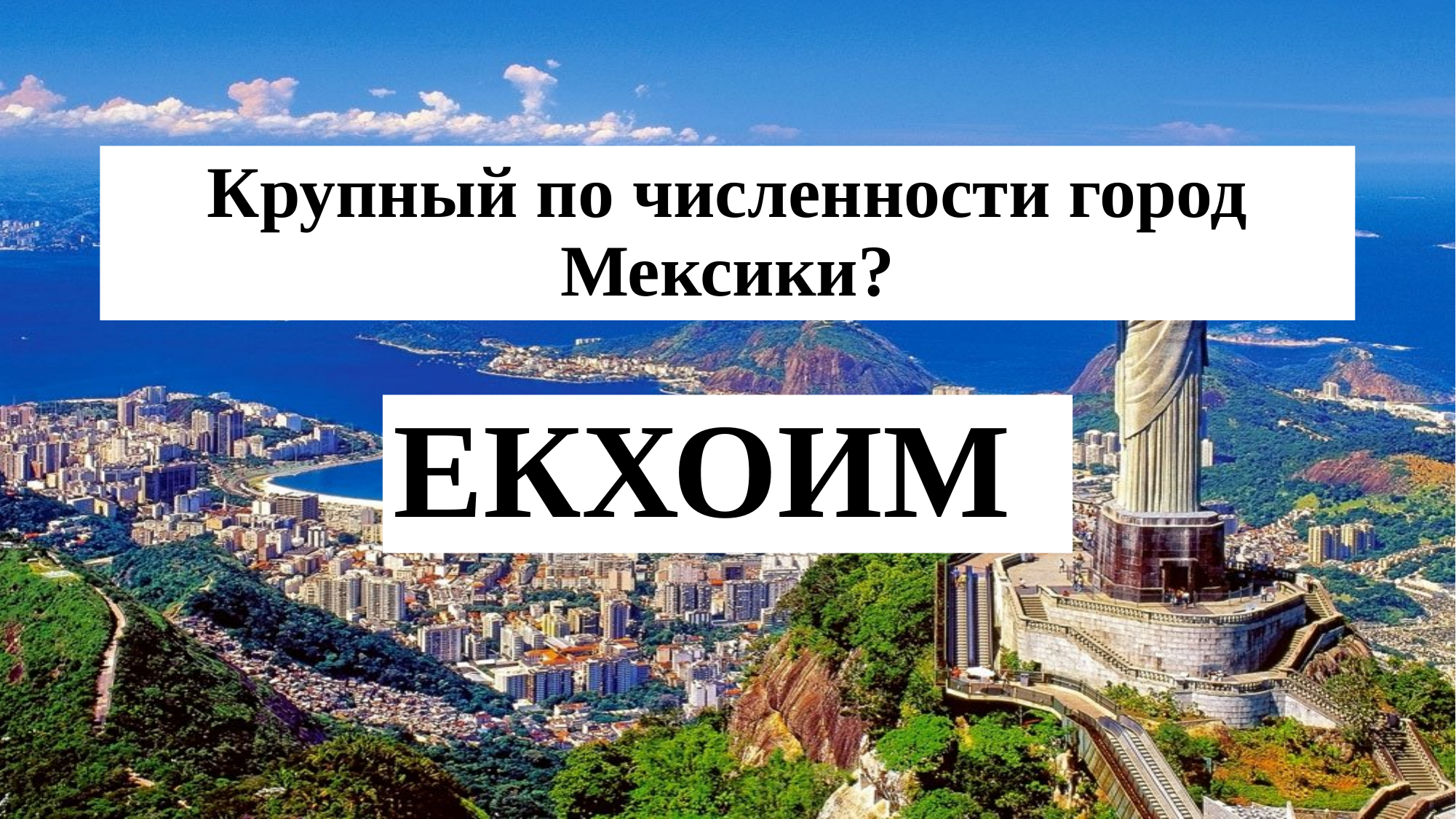

# Крупный по численности город Мексики?
ЕКХОИМ